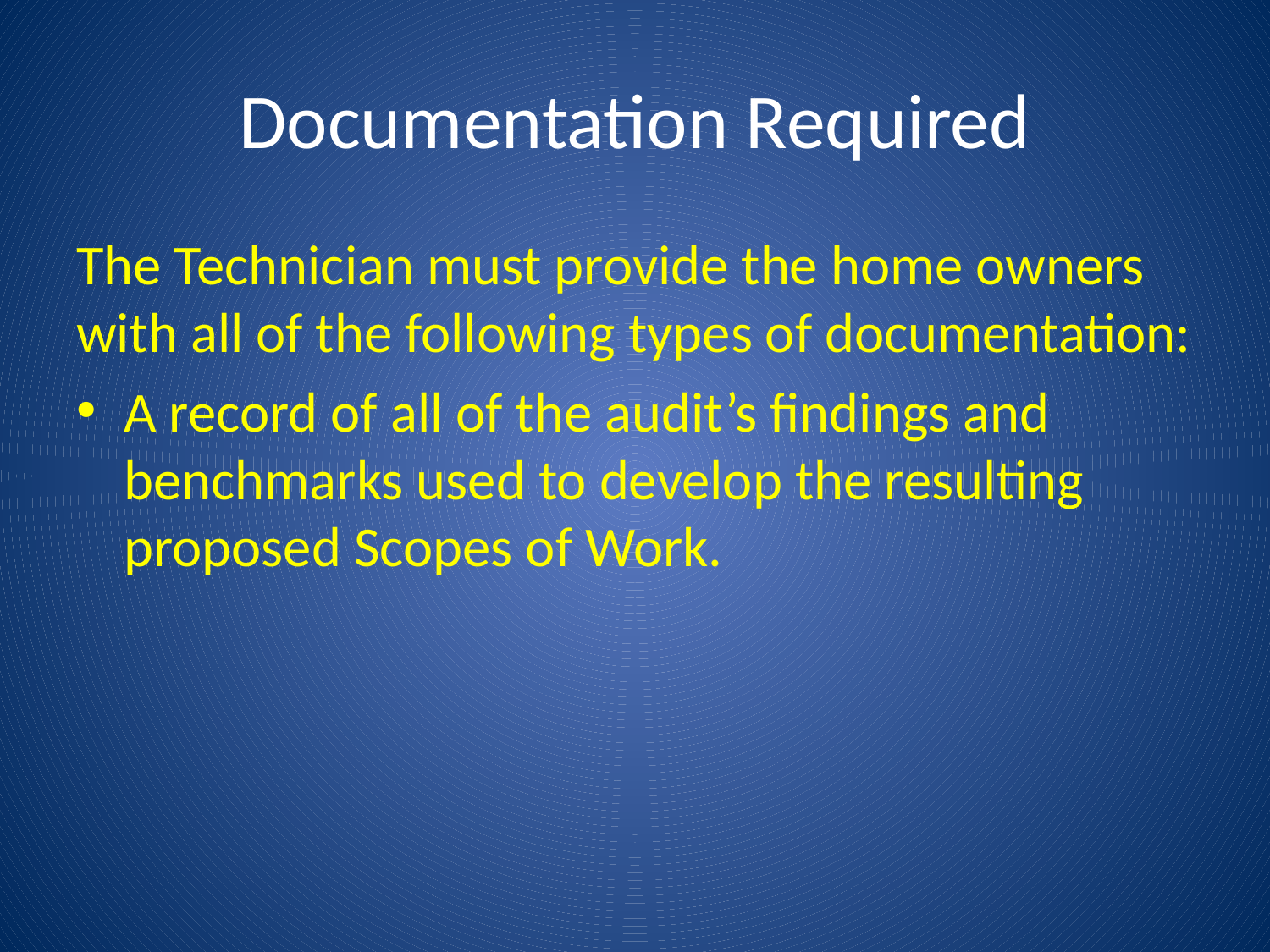

# Documentation Required
The Technician must provide the home owners with all of the following types of documentation:
A record of all of the audit’s findings and benchmarks used to develop the resulting proposed Scopes of Work.